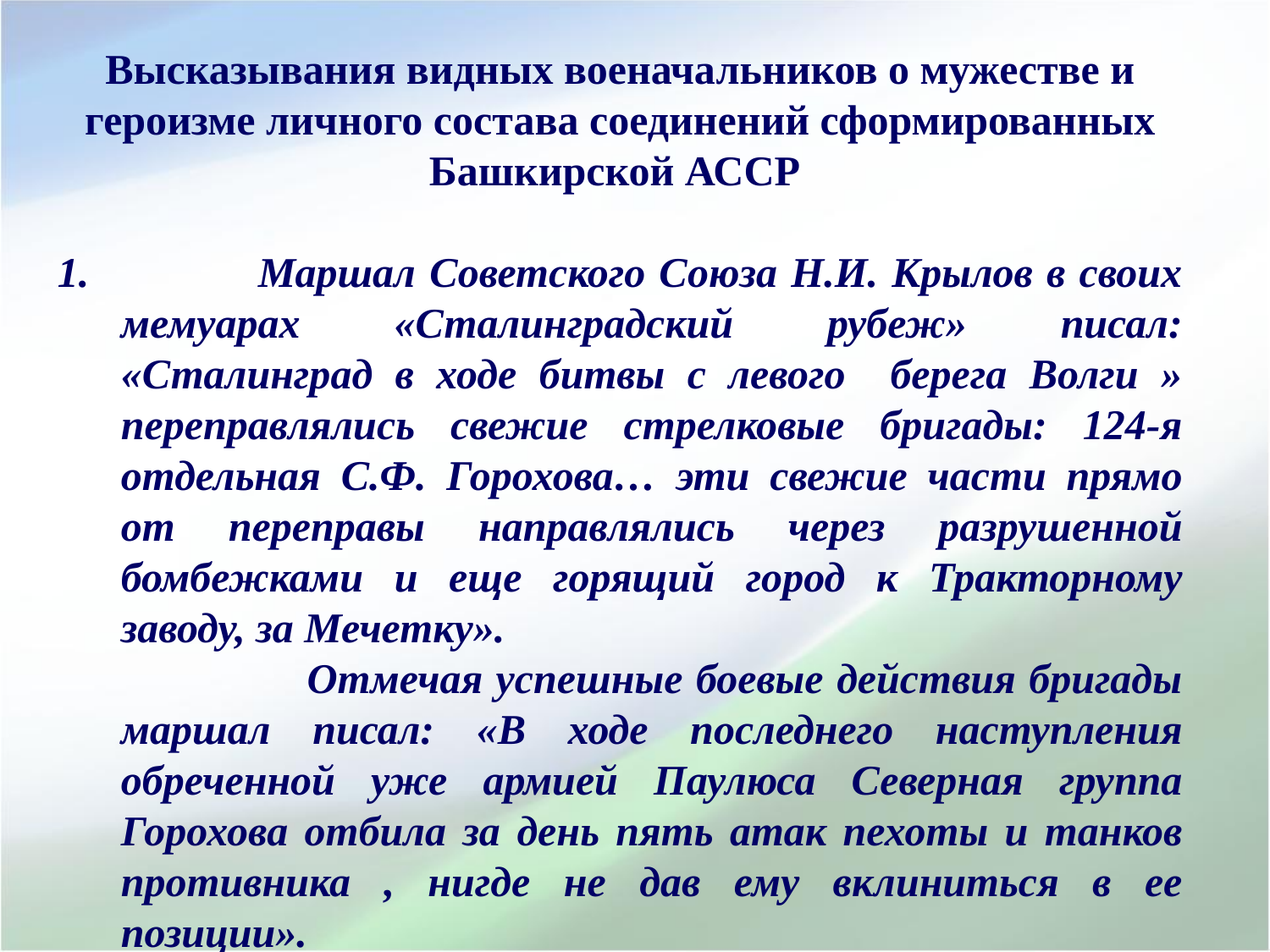

Высказывания видных военачальников о мужестве и героизме личного состава соединений сформированных Башкирской АССР

          Маршал Советского Союза Н.И. Крылов в своих мемуарах «Сталинградский рубеж» писал: «Сталинград в ходе битвы с левого  берега Волги » переправлялись свежие стрелковые бригады: 124-я отдельная С.Ф. Горохова… эти свежие части прямо от переправы направлялись через разрушенной бомбежками и еще горящий город к Тракторному заводу, за Мечетку».
                   Отмечая успешные боевые действия бригады маршал писал: «В ходе последнего наступления обреченной уже армией Паулюса Северная группа Горохова отбила за день пять атак пехоты и танков противника , нигде не дав ему вклиниться в ее позиции».